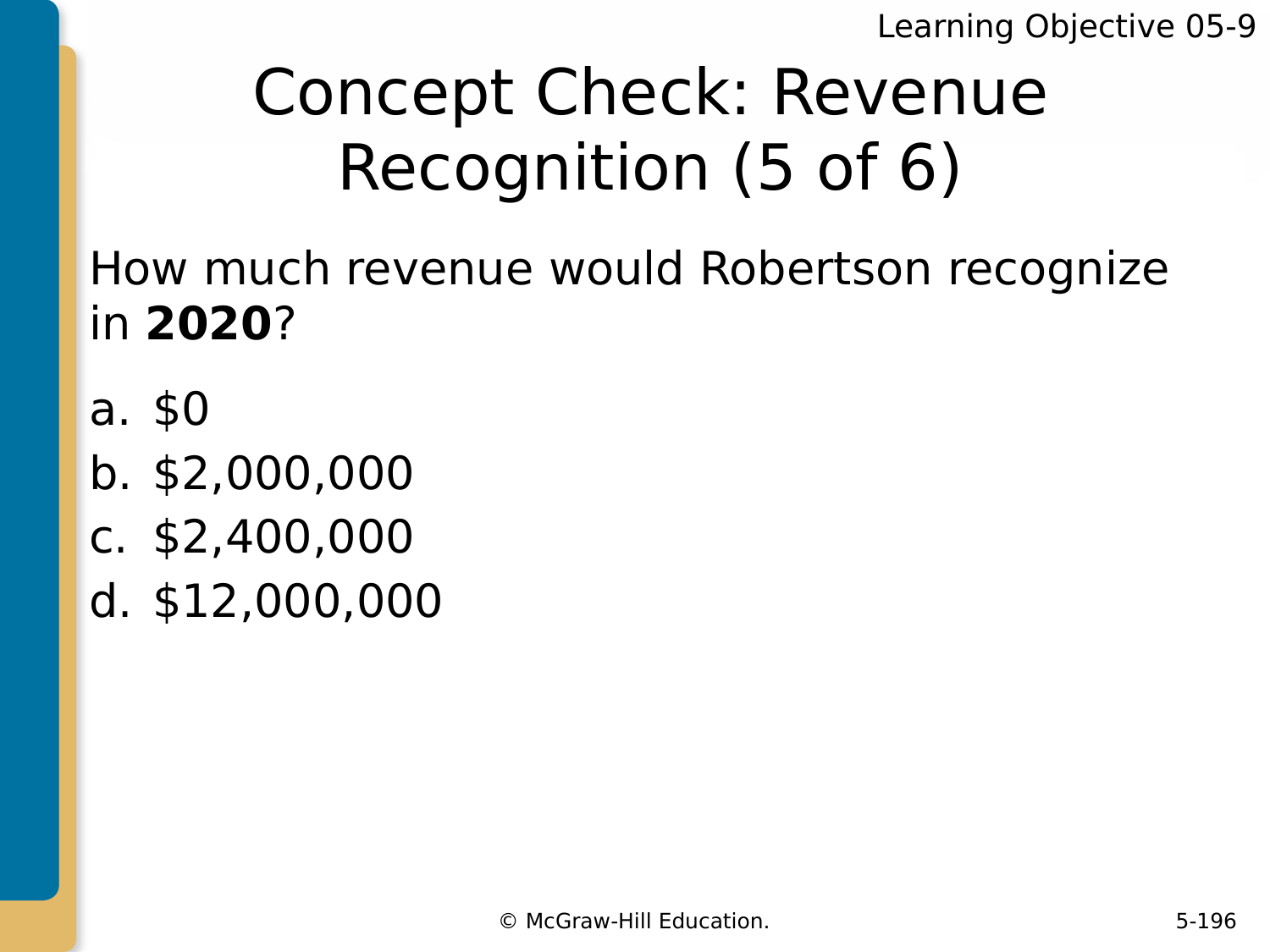

Learning Objective 05-9
# Concept Check: Revenue Recognition (5 of 6)
How much revenue would Robertson recognize in 2020?
$0
$2,000,000
$2,400,000
$12,000,000